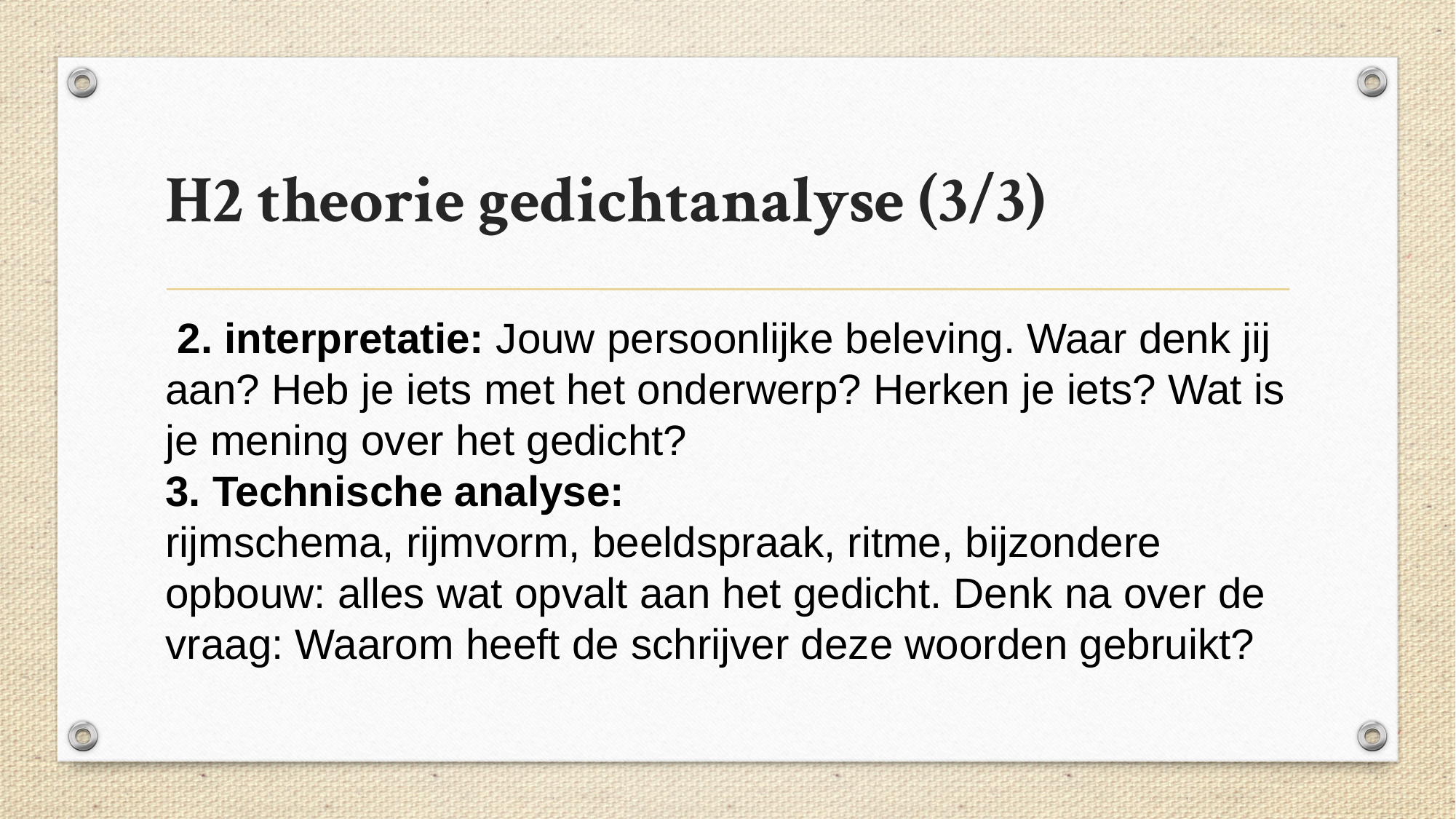

H2 theorie gedichtanalyse (3/3)
 2. interpretatie: Jouw persoonlijke beleving. Waar denk jij aan? Heb je iets met het onderwerp? Herken je iets? Wat is je mening over het gedicht?
3. Technische analyse:
rijmschema, rijmvorm, beeldspraak, ritme, bijzondere opbouw: alles wat opvalt aan het gedicht. Denk na over de vraag: Waarom heeft de schrijver deze woorden gebruikt?